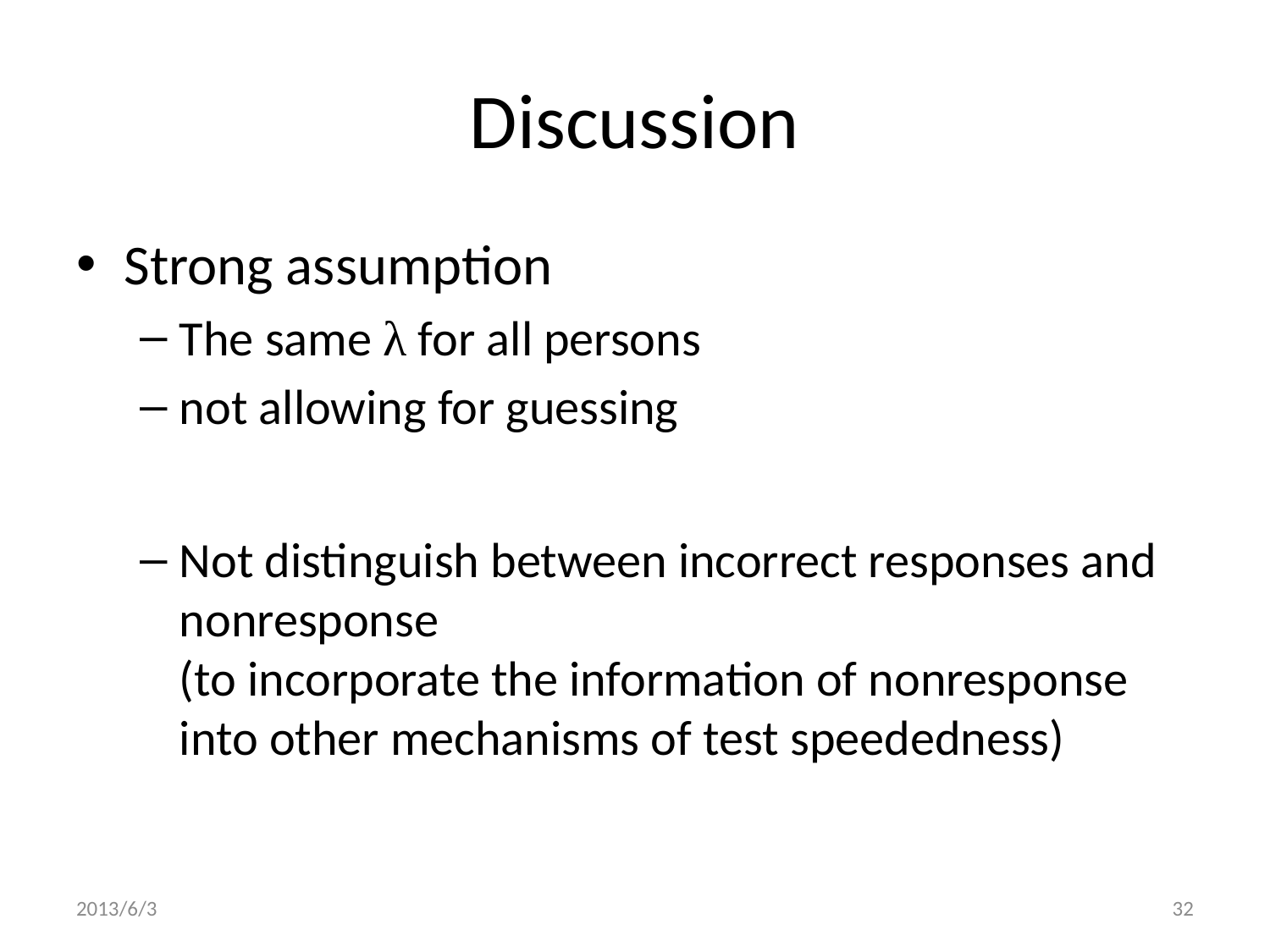

# Discussion
Strong assumption
The same λ for all persons
not allowing for guessing

Not distinguish between incorrect responses and nonresponse
(to incorporate the information of nonresponse into other mechanisms of test speededness)
2013/6/3
32